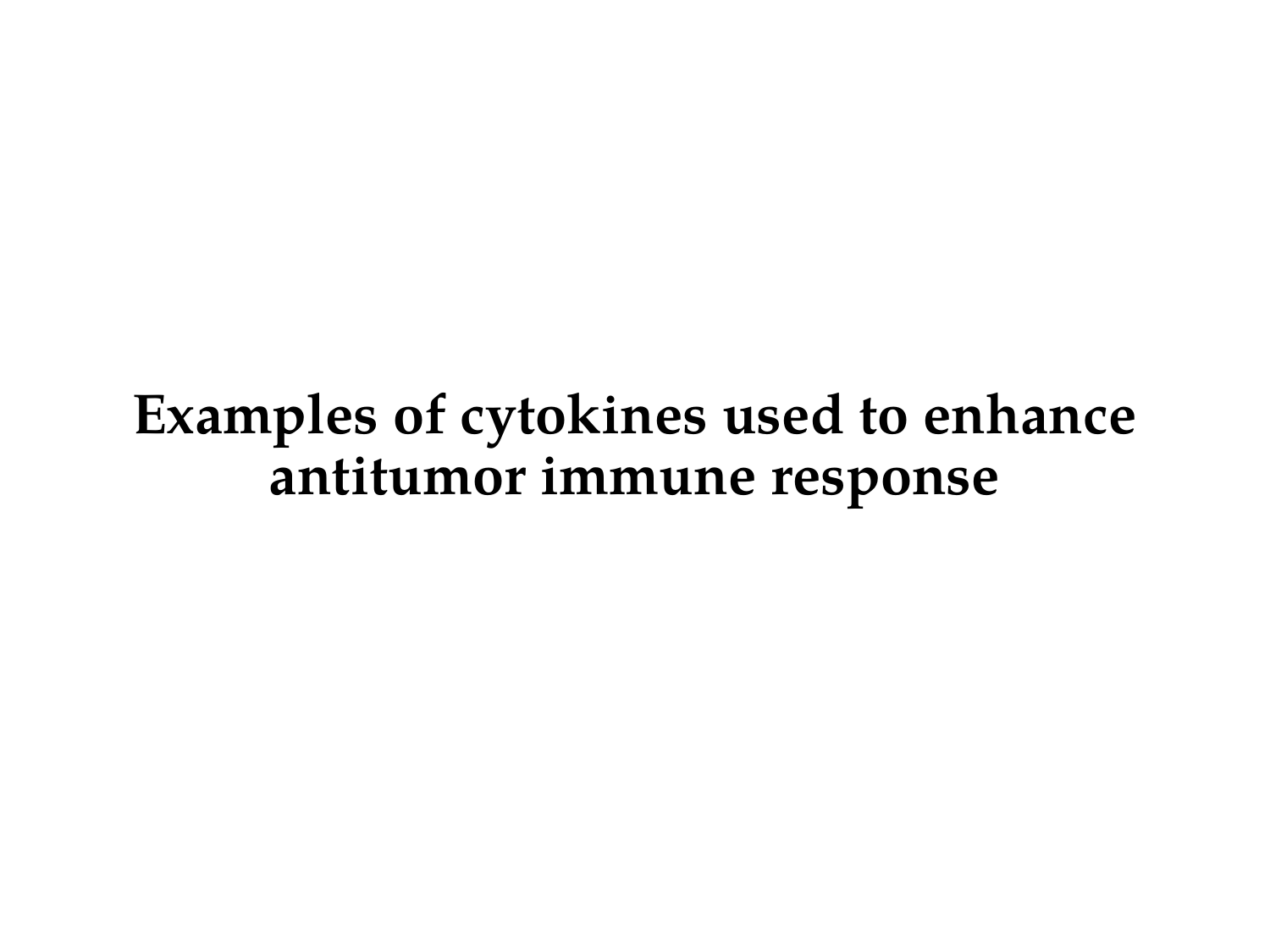

# Examples of cytokines used to enhance antitumor immune response